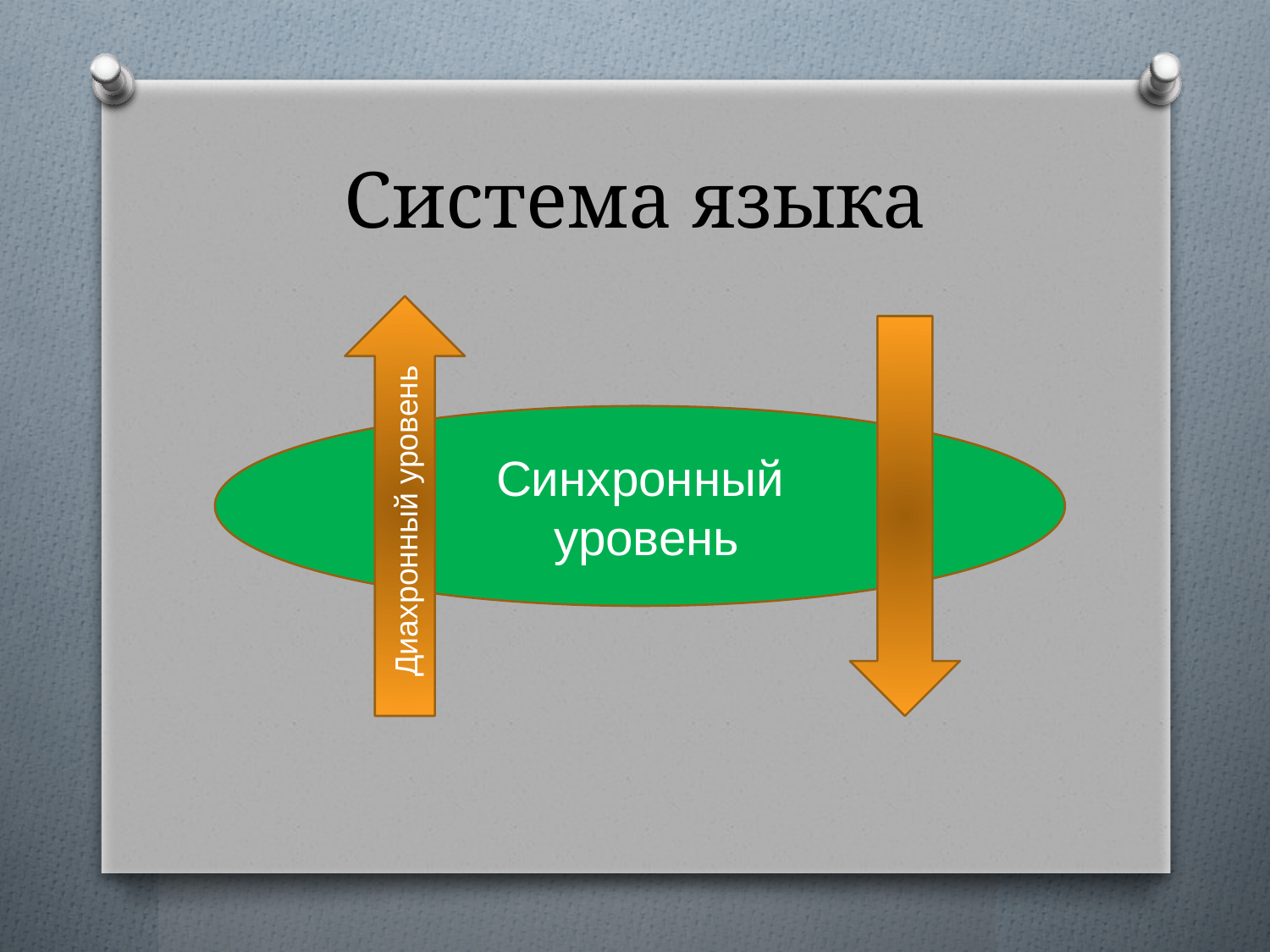

# Система языка

Диахронный уровень

Синхронный
 уровень